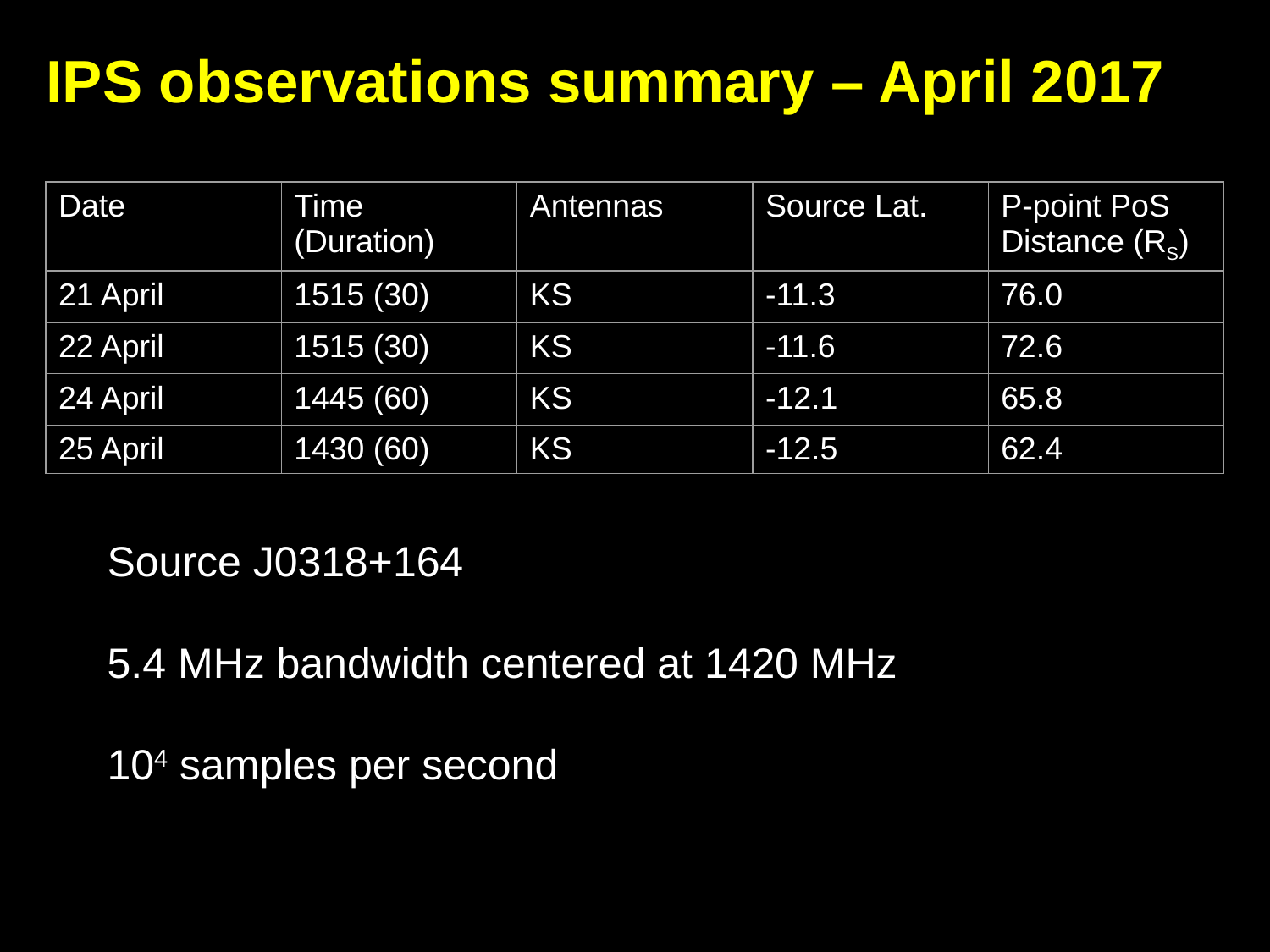

# IPS observations summary – April 2017
| Date | Time (Duration) | Antennas | Source Lat. | P-point PoS Distance (RS) |
| --- | --- | --- | --- | --- |
| 21 April | 1515 (30) | KS | -11.3 | 76.0 |
| 22 April | 1515 (30) | KS | -11.6 | 72.6 |
| 24 April | 1445 (60) | KS | -12.1 | 65.8 |
| 25 April | 1430 (60) | KS | -12.5 | 62.4 |
Source J0318+164

5.4 MHz bandwidth centered at 1420 MHz

104 samples per second